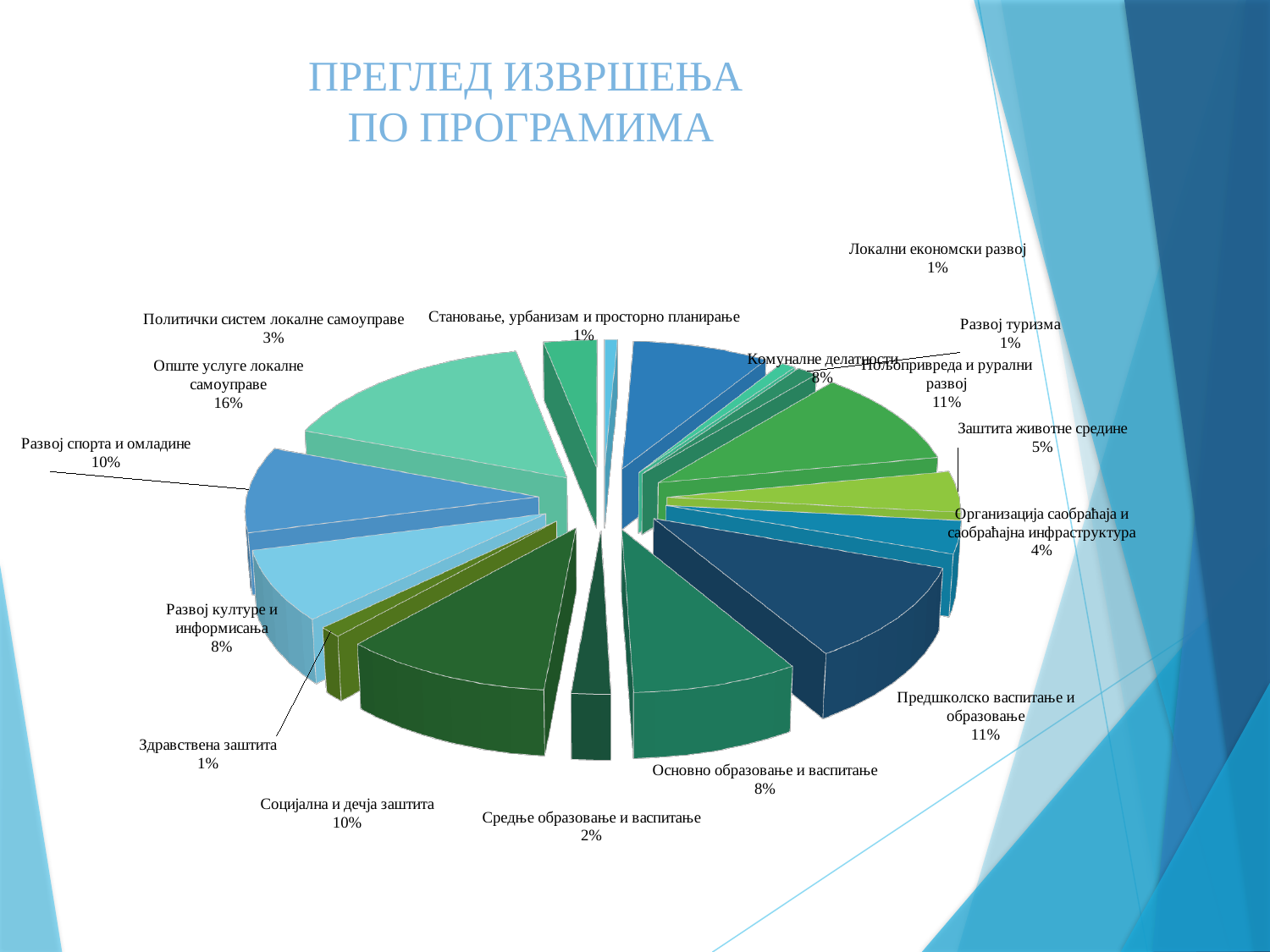

# ПРЕГЛЕД ИЗВРШЕЊА ПО ПРОГРАМИМА

[unsupported chart]